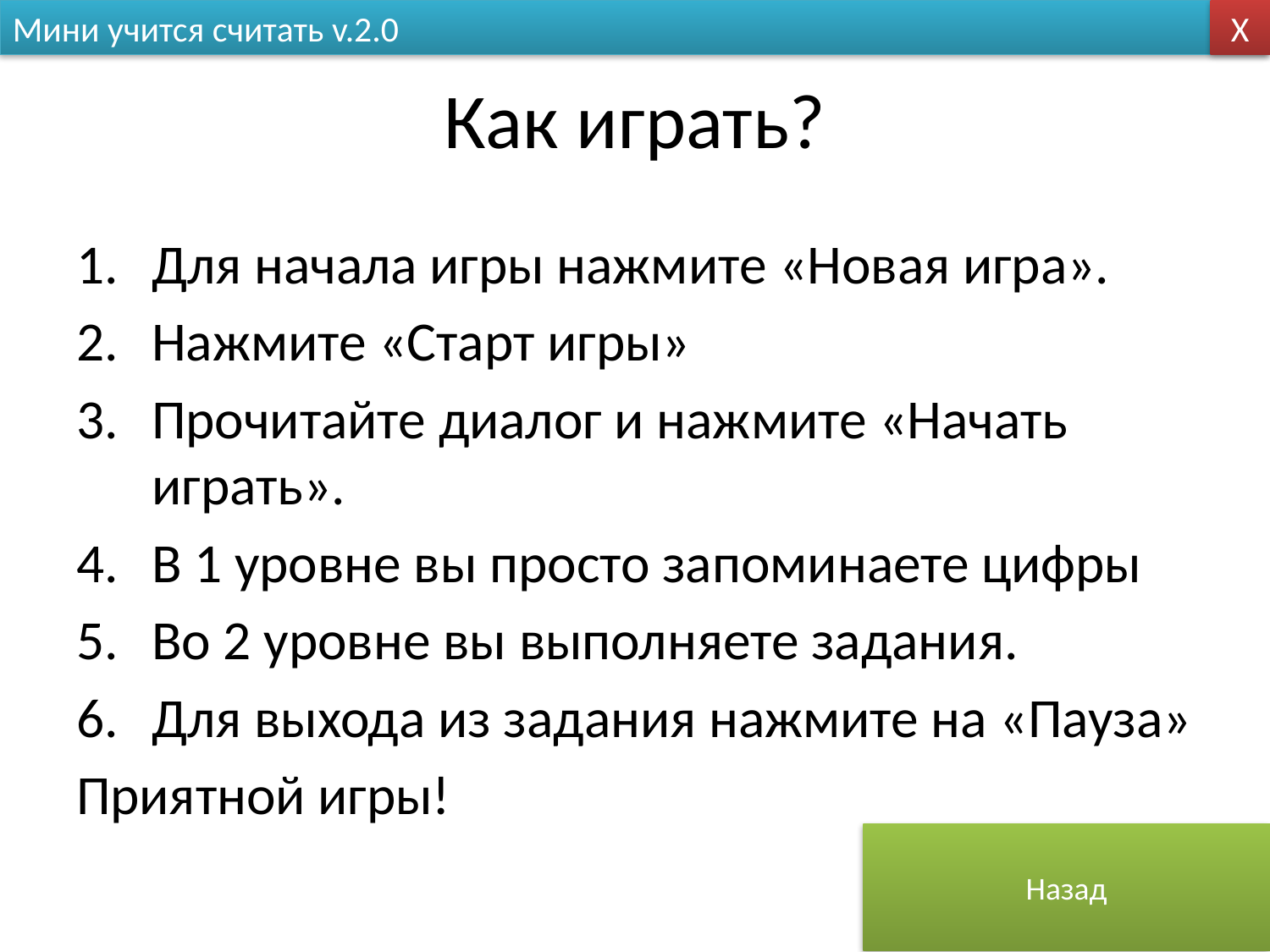

Мини учится считать v.2.0
X
# Как играть?
Для начала игры нажмите «Новая игра».
Нажмите «Старт игры»
Прочитайте диалог и нажмите «Начать играть».
В 1 уровне вы просто запоминаете цифры
Во 2 уровне вы выполняете задания.
Для выхода из задания нажмите на «Пауза»
Приятной игры!

Назад